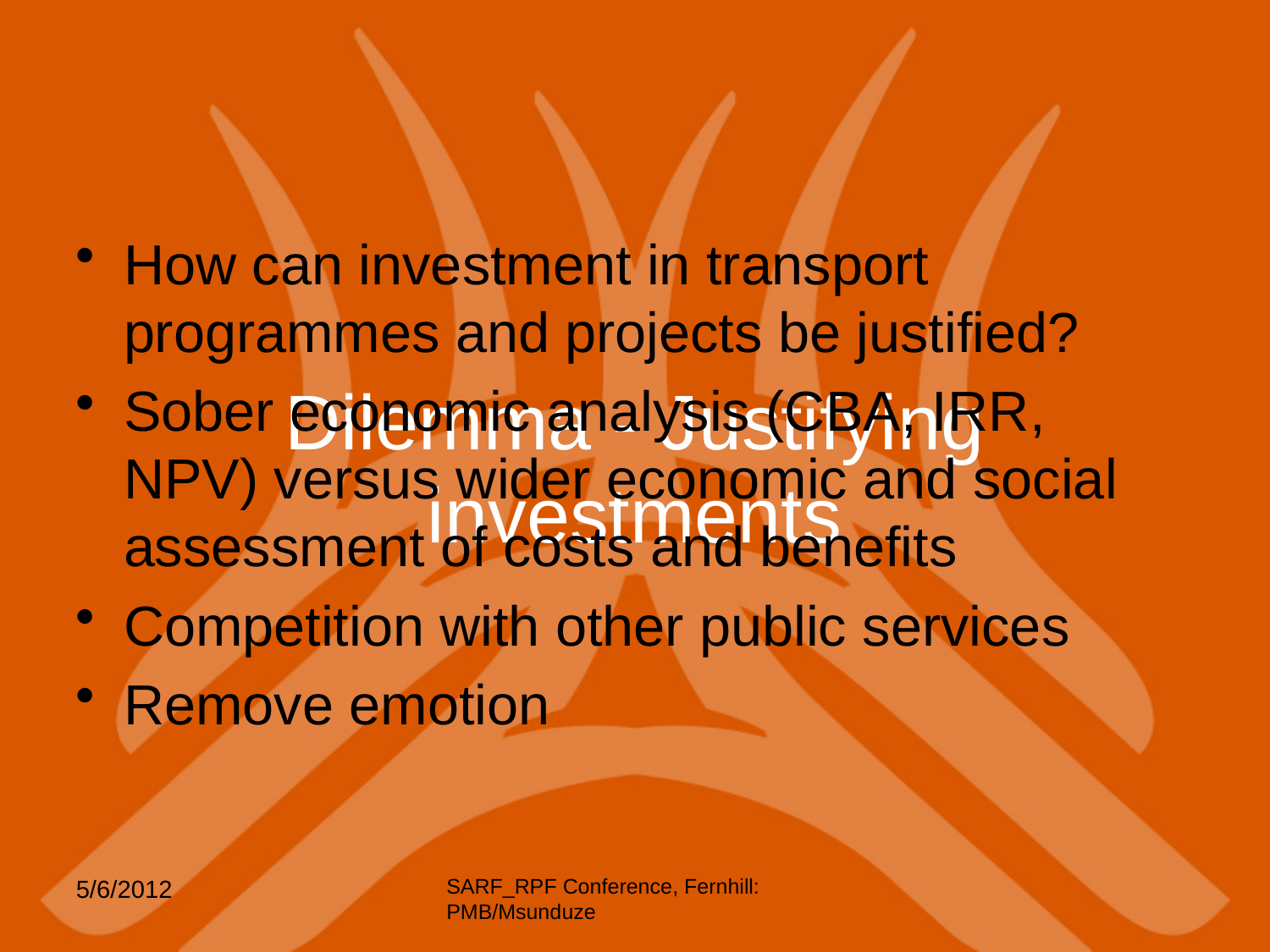

How can investment in transport programmes and projects be justified?
Sober economic analysis (CBA, IRR, NPV) versus wider economic and social assessment of costs and benefits
Competition with other public services
Remove emotion
# Dilemma - Justifying investments
5/6/2012
SARF_RPF Conference, Fernhill: PMB/Msunduze